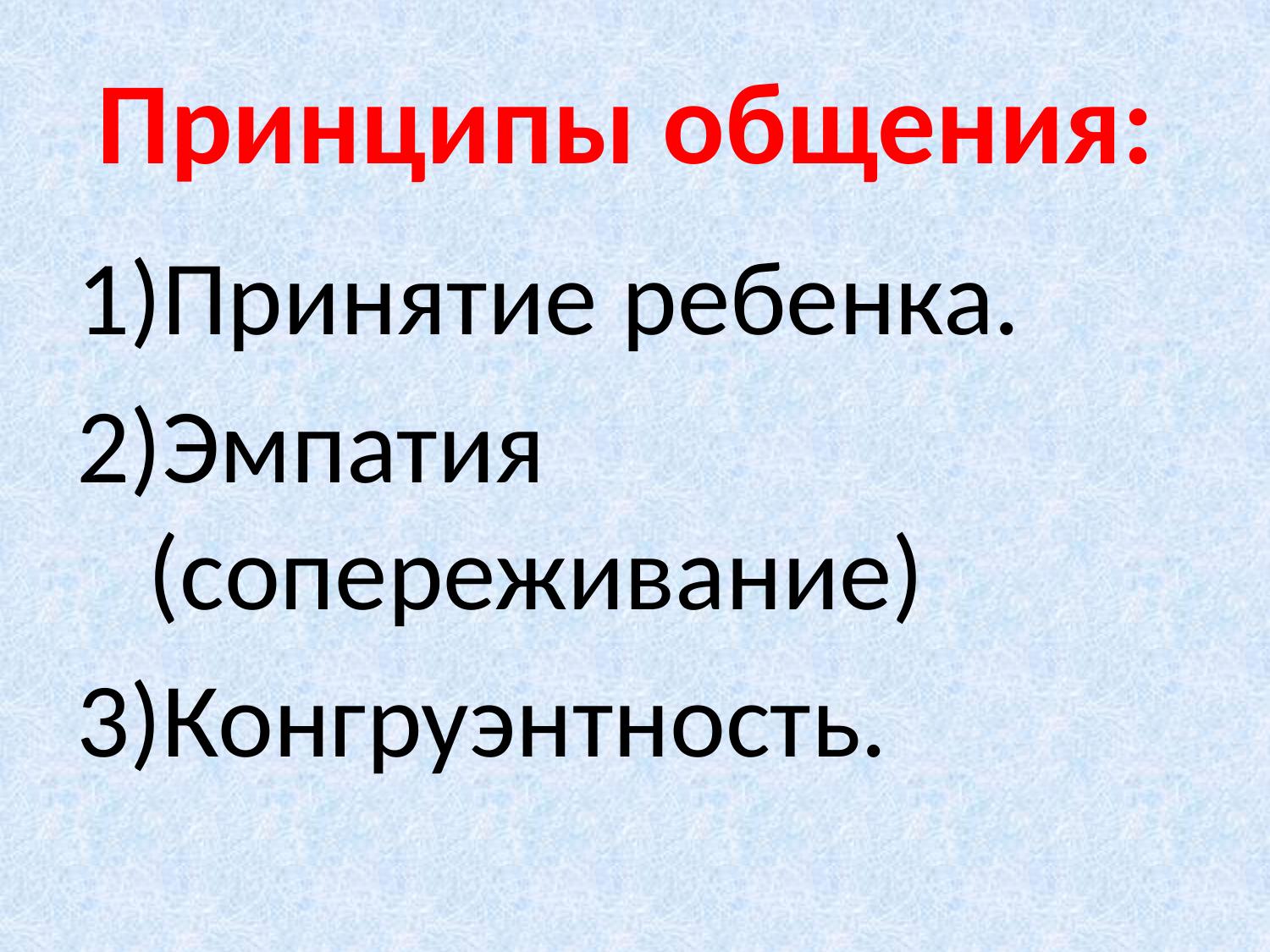

# Принципы общения:
Принятие ребенка.
Эмпатия (сопереживание)
Конгруэнтность.